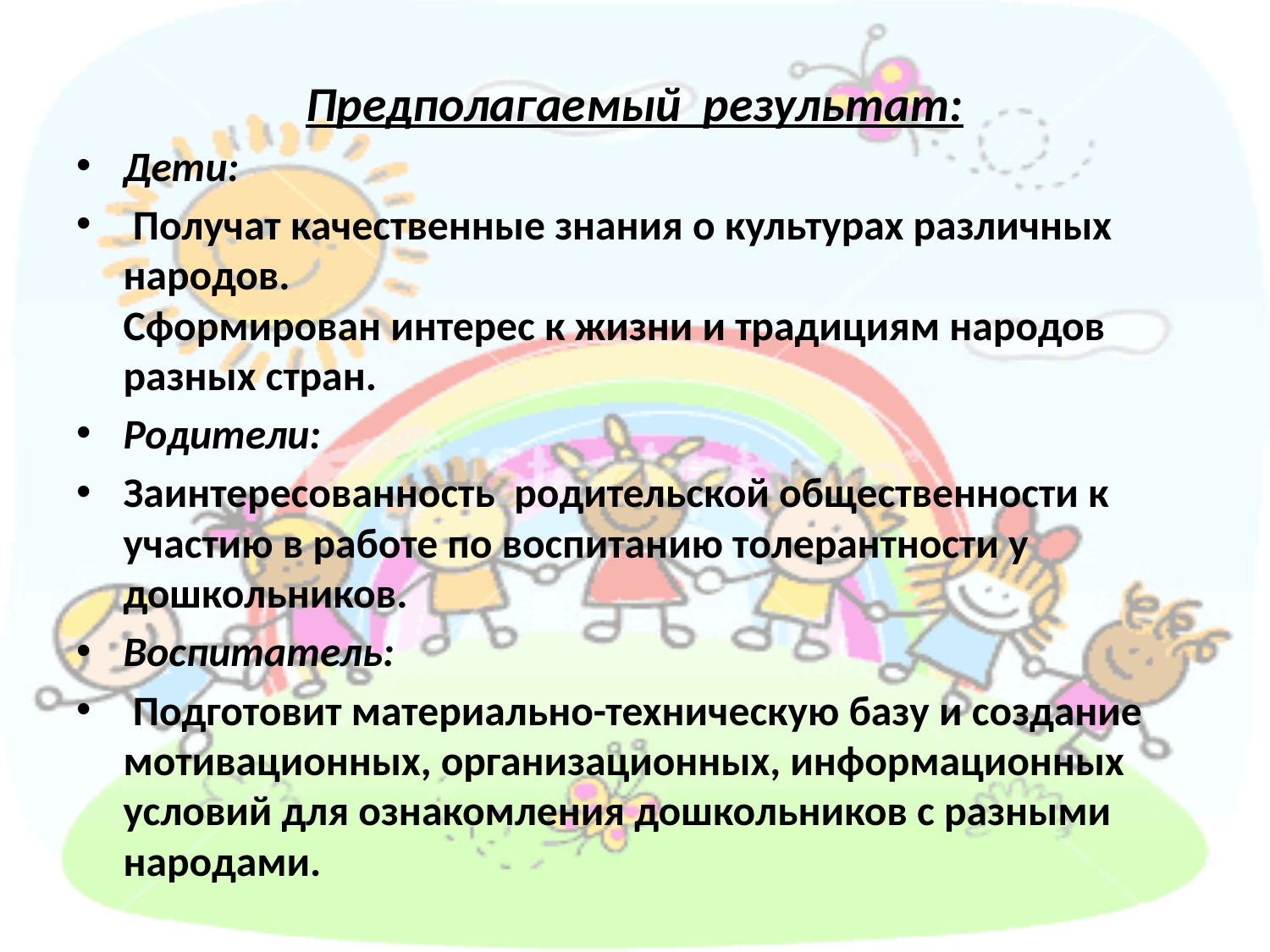

Предполагаемый  результат:
Дети:
 Получат качественные знания о культурах различных народов.
Сформирован интерес к жизни и традициям народов разных стран.
Родители:
Заинтересованность  родительской общественности к участию в работе по воспитанию толерантности у дошкольников.
Воспитатель:
 Подготовит материально-техническую базу и создание мотивационных, организационных, информационных условий для ознакомления дошкольников с разными народами.